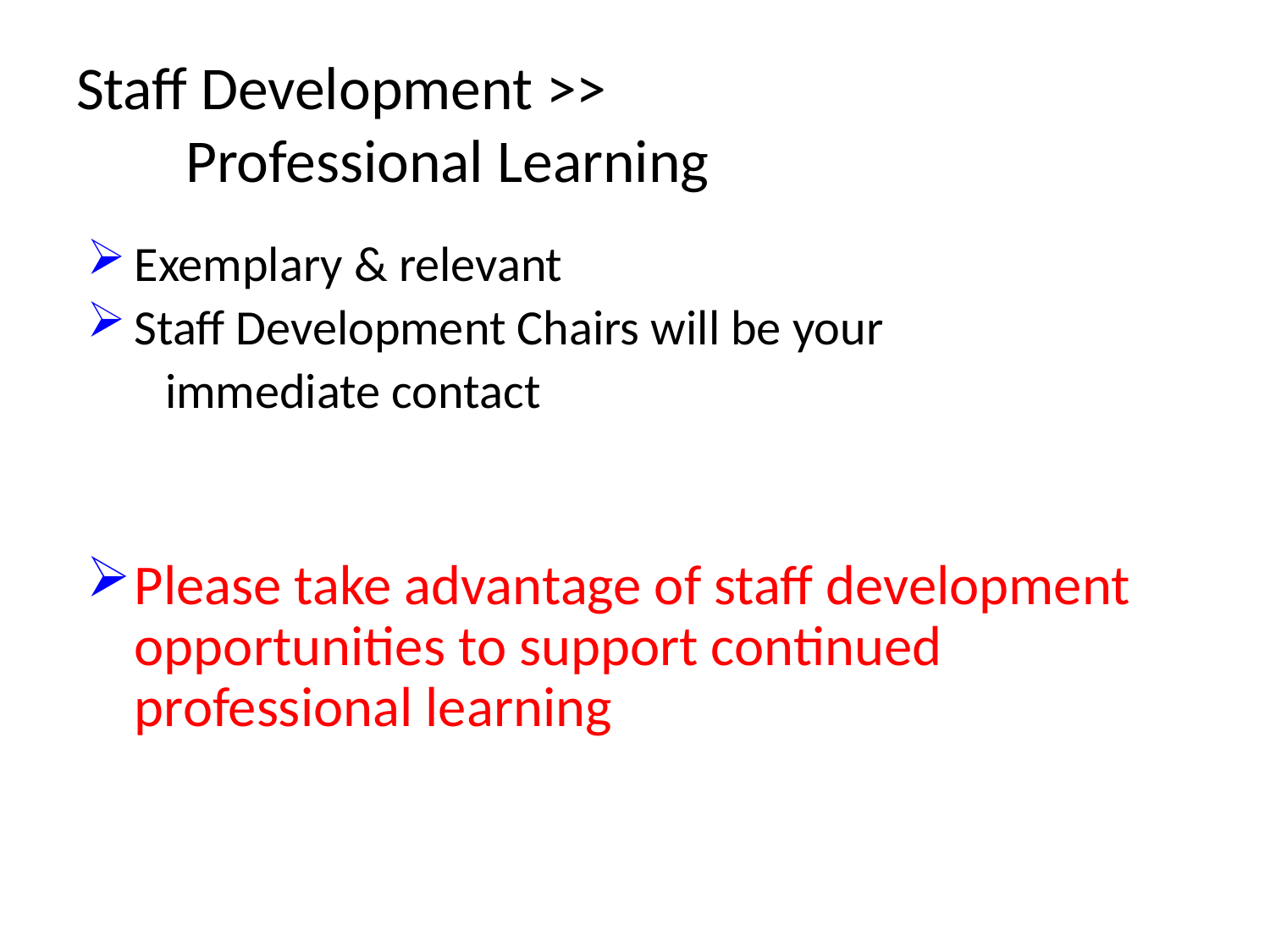

Staff Development >>
			Professional Learning
Exemplary & relevant
Staff Development Chairs will be your
       immediate contact

Please take advantage of staff development opportunities to support continued professional learning